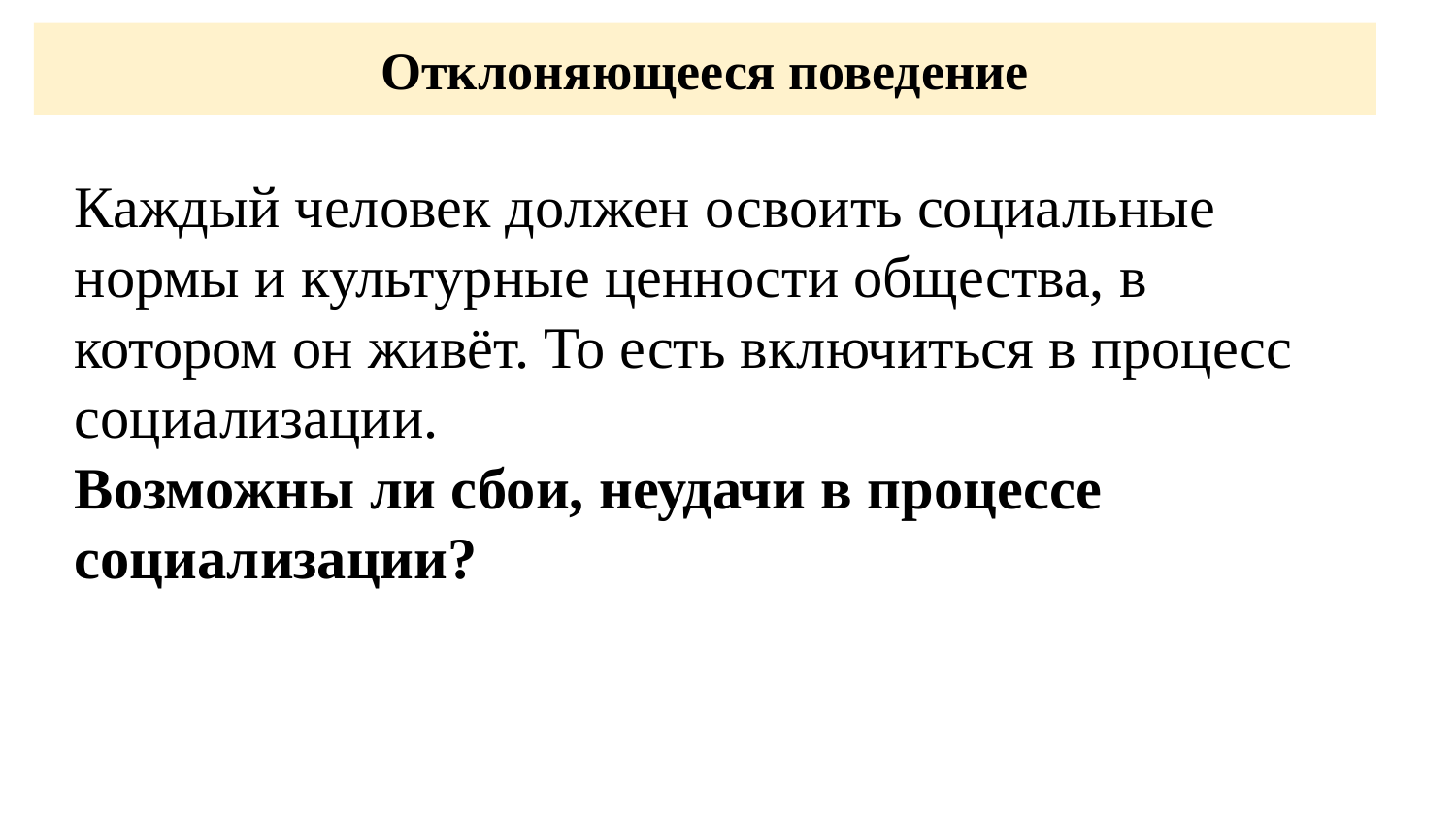

Отклоняющееся поведение

Каждый человек должен освоить социальные нормы и культурные ценности общества, в котором он живёт. То есть включиться в процесс социализации.
Возможны ли сбои, неудачи в процессе социализации?